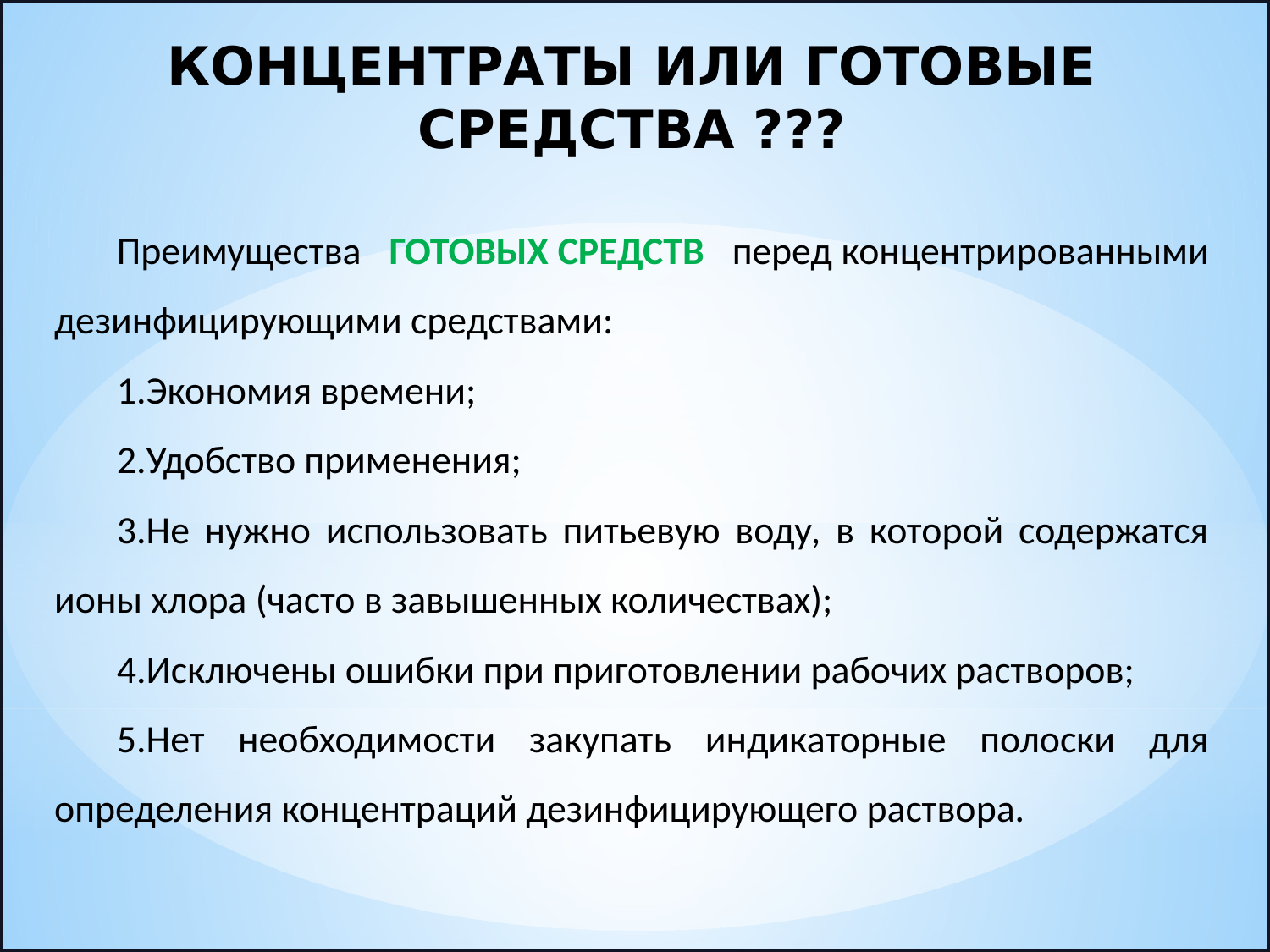

КОНЦЕНТРАТЫ ИЛИ ГОТОВЫЕ СРЕДСТВА ???
Преимущества   ГОТОВЫХ СРЕДСТВ   перед концентрированными дезинфицирующими средствами:
Экономия времени;
Удобство применения;
Не нужно использовать питьевую воду, в которой содержатся ионы хлора (часто в завышенных количествах);
Исключены ошибки при приготовлении рабочих растворов;
Нет необходимости закупать индикаторные полоски для определения концентраций дезинфицирующего раствора.